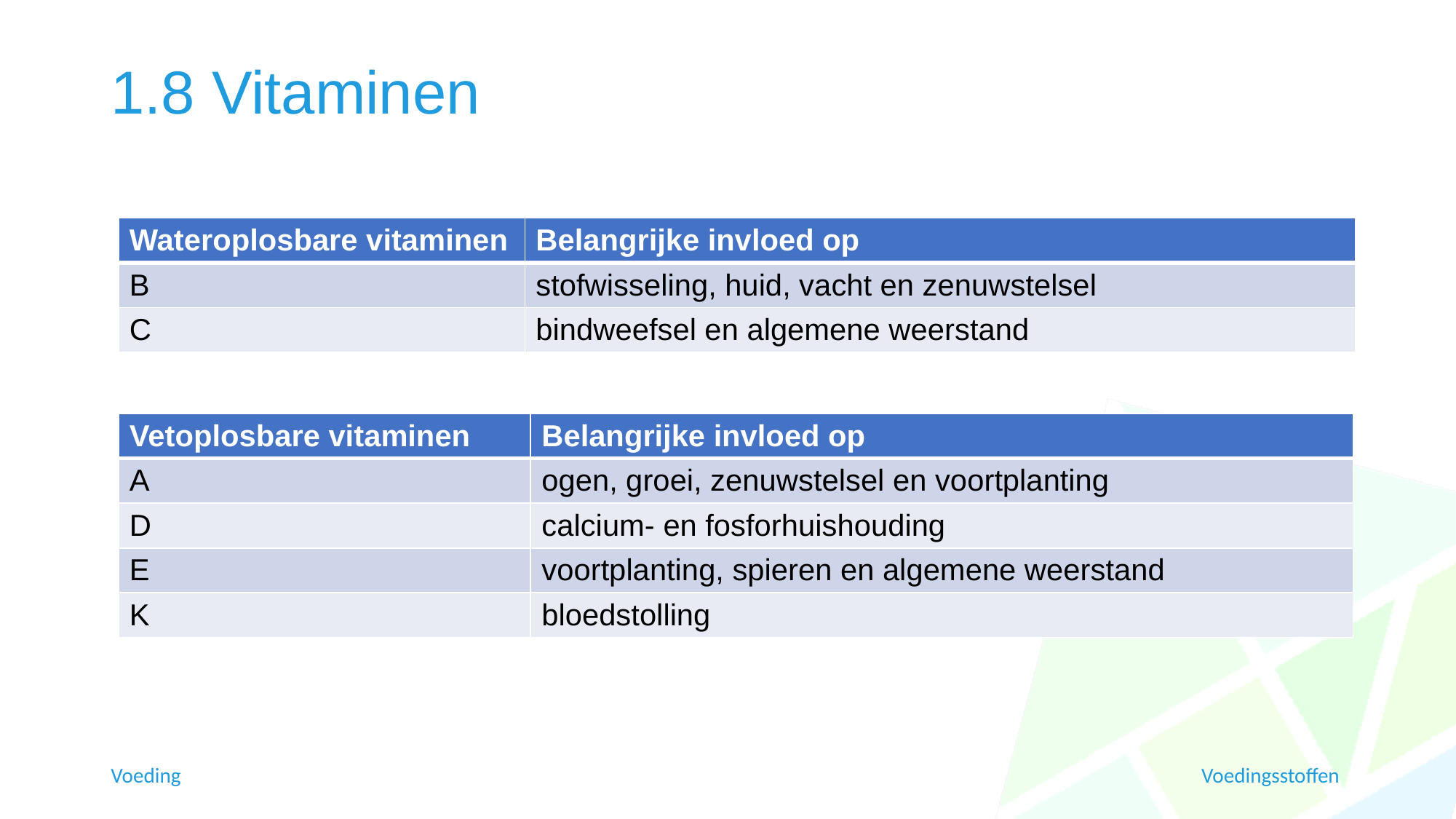

# 1.8 Vitaminen
| Wateroplosbare vitaminen | Belangrijke invloed op |
| --- | --- |
| B | stofwisseling, huid, vacht en zenuwstelsel |
| C | bindweefsel en algemene weerstand |
| Vetoplosbare vitaminen | Belangrijke invloed op |
| --- | --- |
| A | ogen, groei, zenuwstelsel en voortplanting |
| D | calcium- en fosforhuishouding |
| E | voortplanting, spieren en algemene weerstand |
| K | bloedstolling |
Voeding
Voedingsstoffen